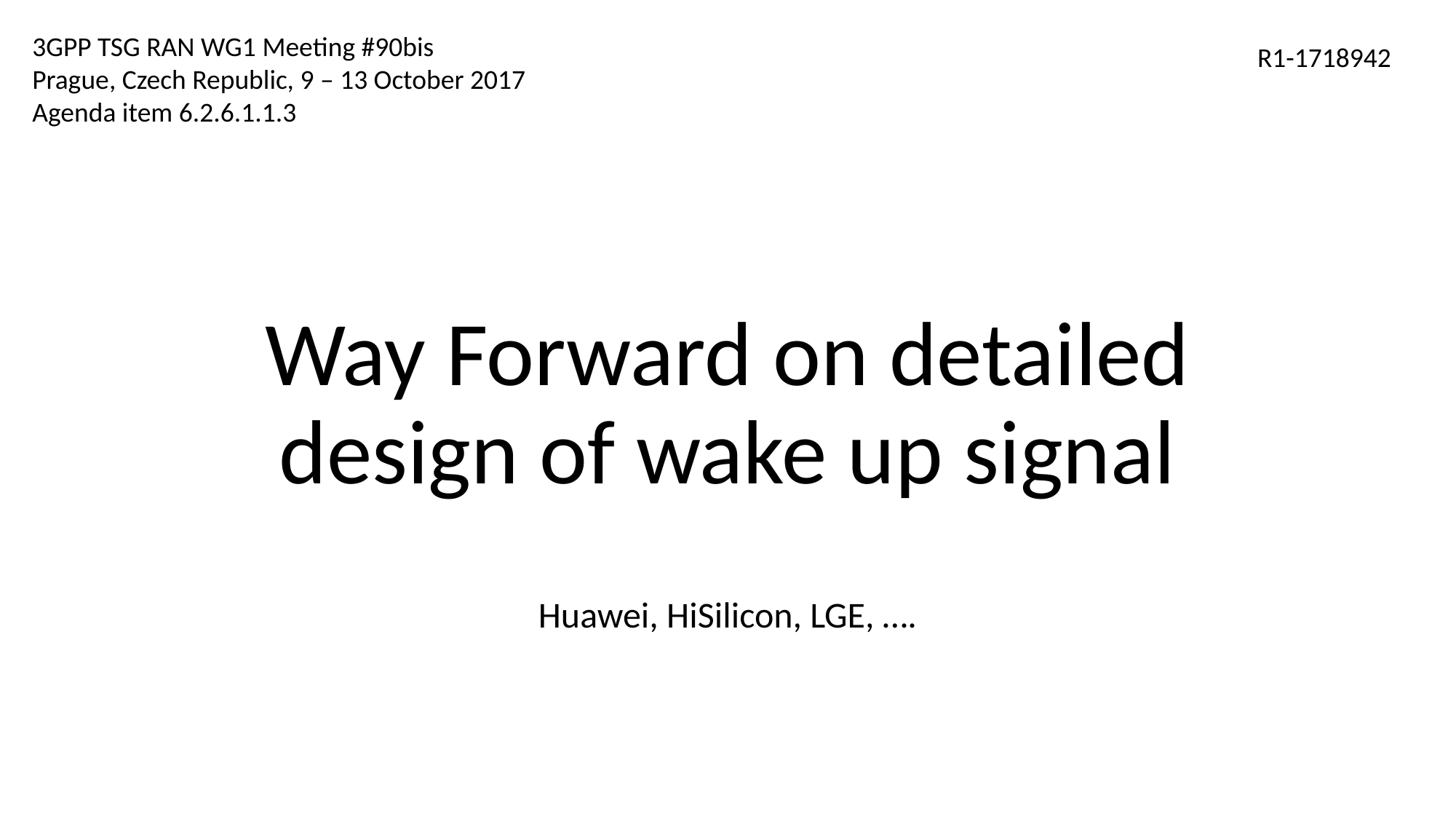

3GPP TSG RAN WG1 Meeting #90bis
Prague, Czech Republic, 9 – 13 October 2017
Agenda item 6.2.6.1.1.3
R1-1718942
# Way Forward on detailed design of wake up signal
Huawei, HiSilicon, LGE, ….